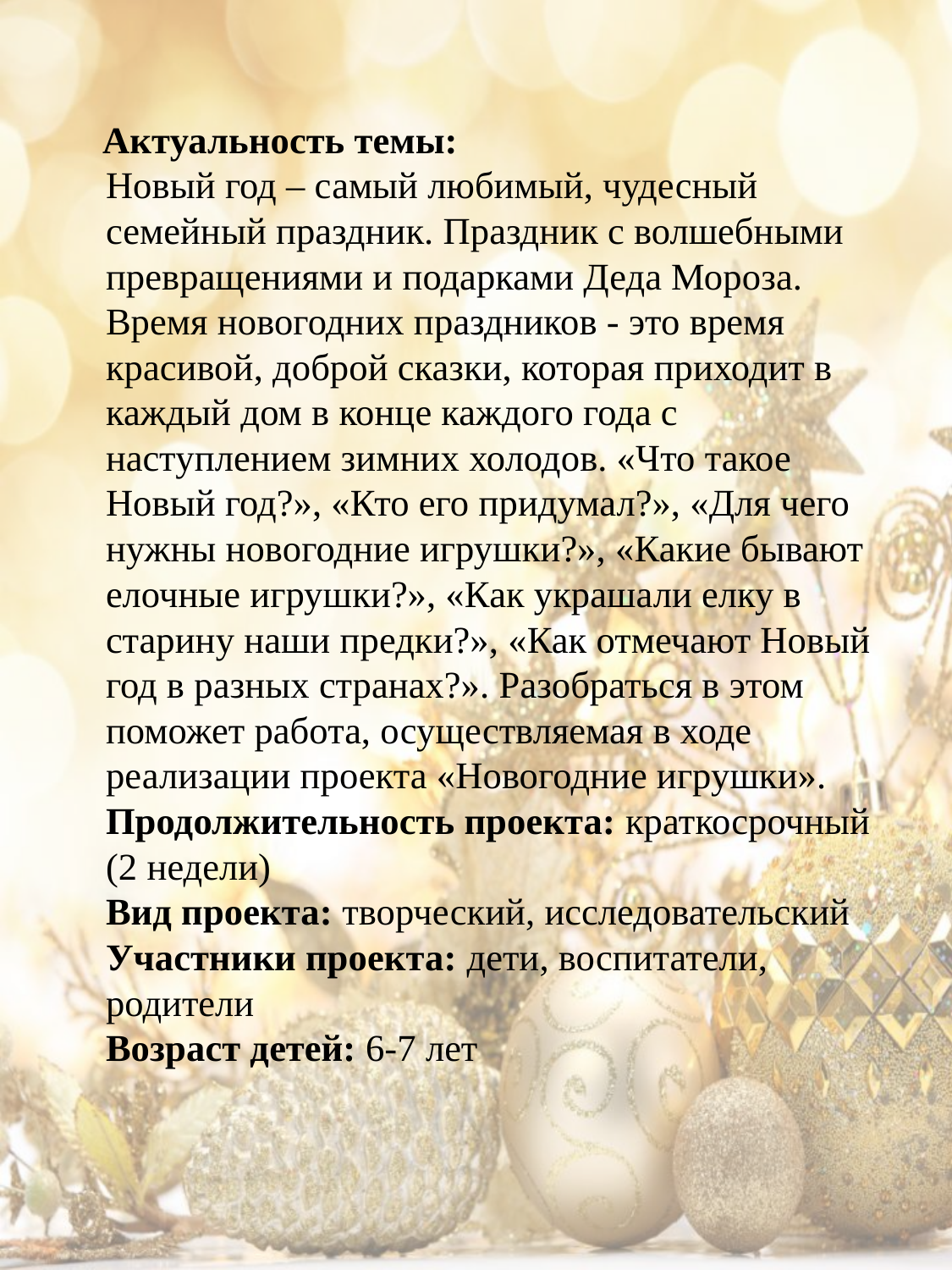

#
     Актуальность темы: 
Новый год – самый любимый, чудесный семейный праздник. Праздник с волшебными превращениями и подарками Деда Мороза. Время новогодних праздников - это время красивой, доброй сказки, которая приходит в каждый дом в конце каждого года с наступлением зимних холодов. «Что такое Новый год?», «Кто его придумал?», «Для чего нужны новогодние игрушки?», «Какие бывают елочные игрушки?», «Как украшали елку в старину наши предки?», «Как отмечают Новый год в разных странах?». Разобраться в этом поможет работа, осуществляемая в ходе реализации проекта «Новогодние игрушки». 
Продолжительность проекта: краткосрочный (2 недели)
Вид проекта: творческий, исследовательский
Участники проекта: дети, воспитатели, родители
Возраст детей: 6-7 лет